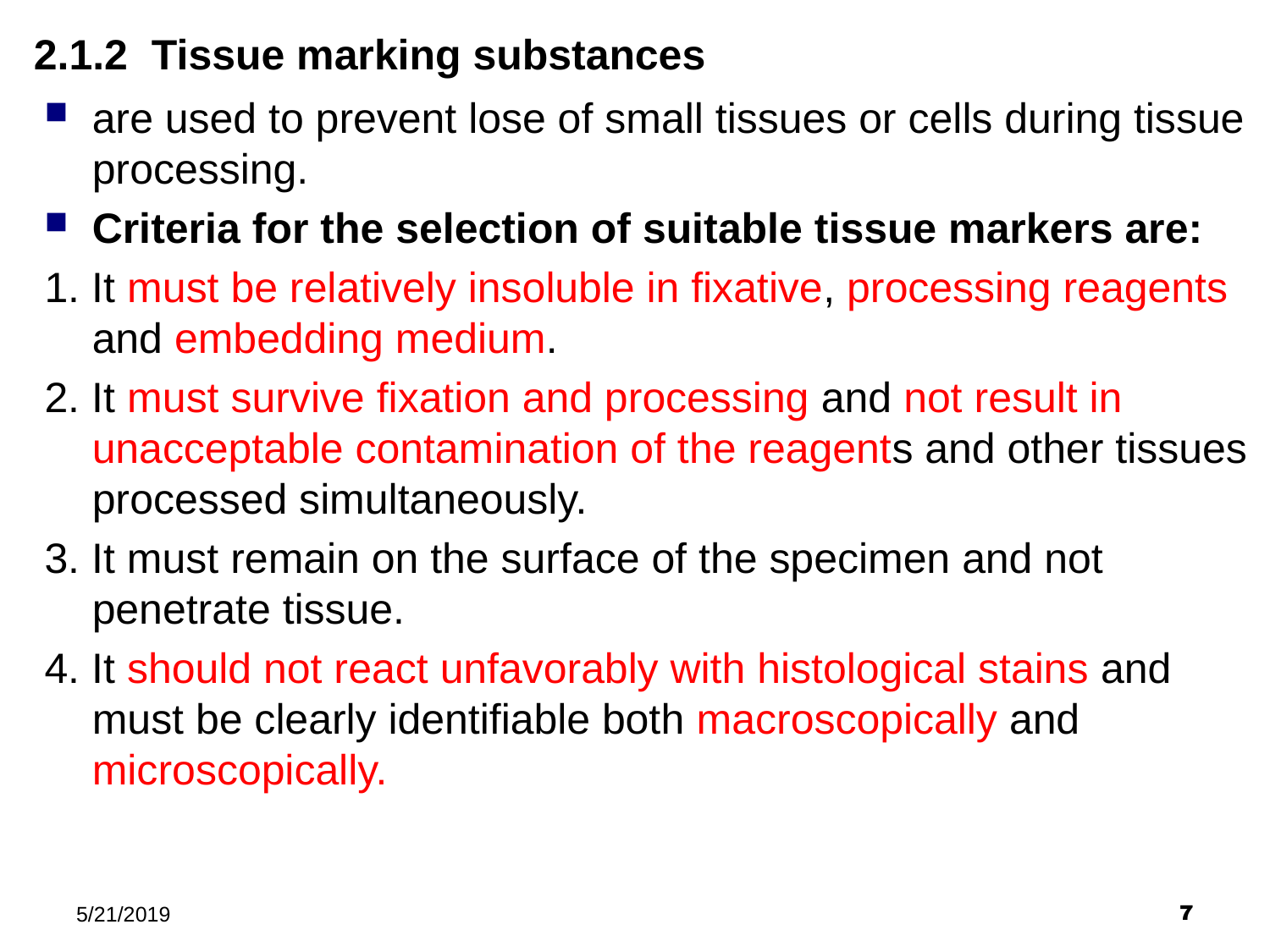

# 2.1.2  Tissue marking substances
are used to prevent lose of small tissues or cells during tissue processing.
Criteria for the selection of suitable tissue markers are:
1. It must be relatively insoluble in fixative, processing reagents and embedding medium.
2. It must survive fixation and processing and not result in unacceptable contamination of the reagents and other tissues processed simultaneously.
3. It must remain on the surface of the specimen and not penetrate tissue.
4. It should not react unfavorably with histological stains and must be clearly identifiable both macroscopically and microscopically.

5/21/2019
7